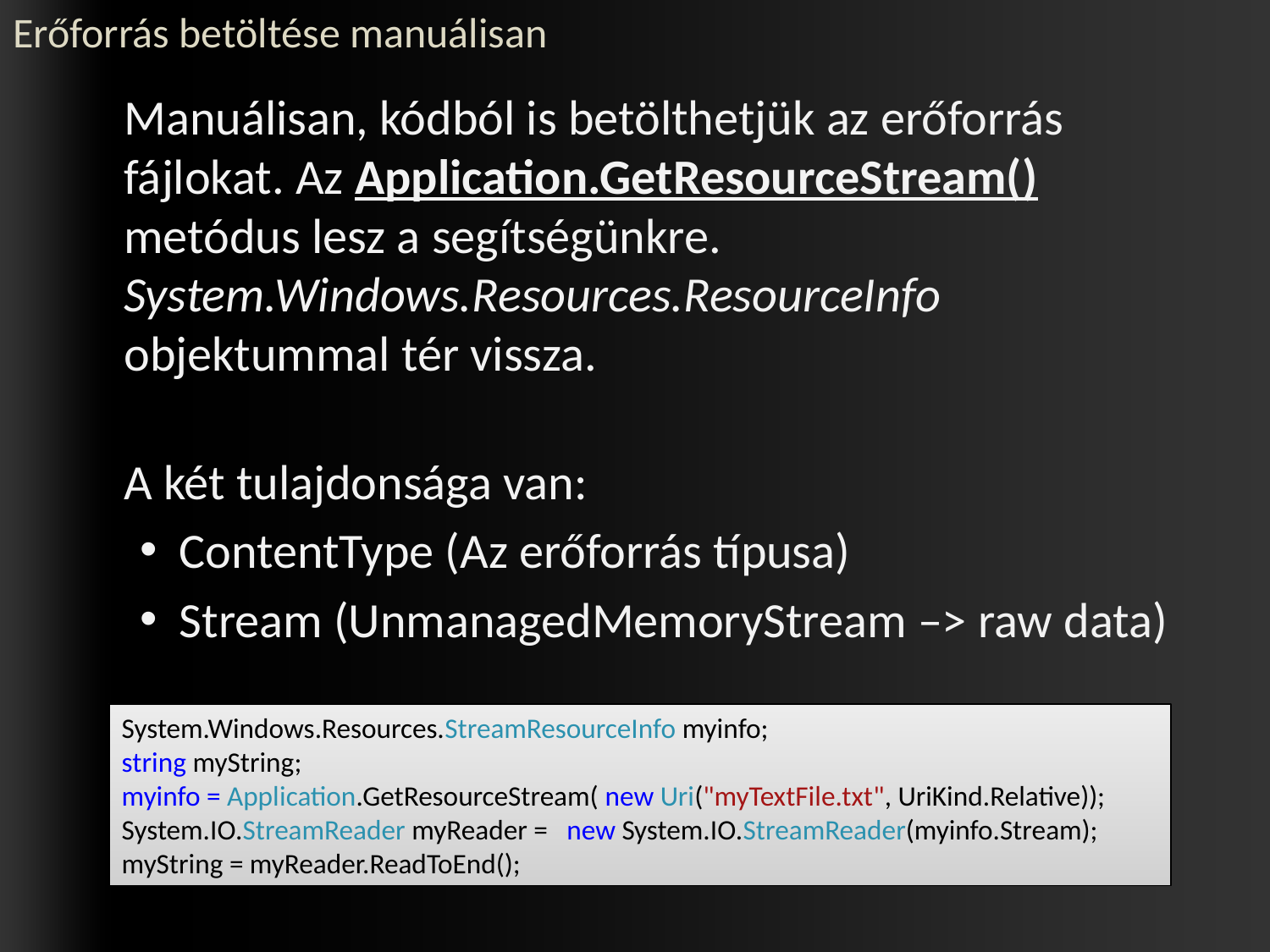

# Erőforrás betöltése manuálisan
	Manuálisan, kódból is betölthetjük az erőforrás fájlokat. Az Application.GetResourceStream() metódus lesz a segítségünkre. System.Windows.Resources.ResourceInfo objektummal tér vissza.
A két tulajdonsága van:
ContentType (Az erőforrás típusa)
Stream (UnmanagedMemoryStream –> raw data)
System.Windows.Resources.StreamResourceInfo myinfo;
string myString;
myinfo = Application.GetResourceStream( new Uri("myTextFile.txt", UriKind.Relative));
System.IO.StreamReader myReader =   new System.IO.StreamReader(myinfo.Stream);
myString = myReader.ReadToEnd();